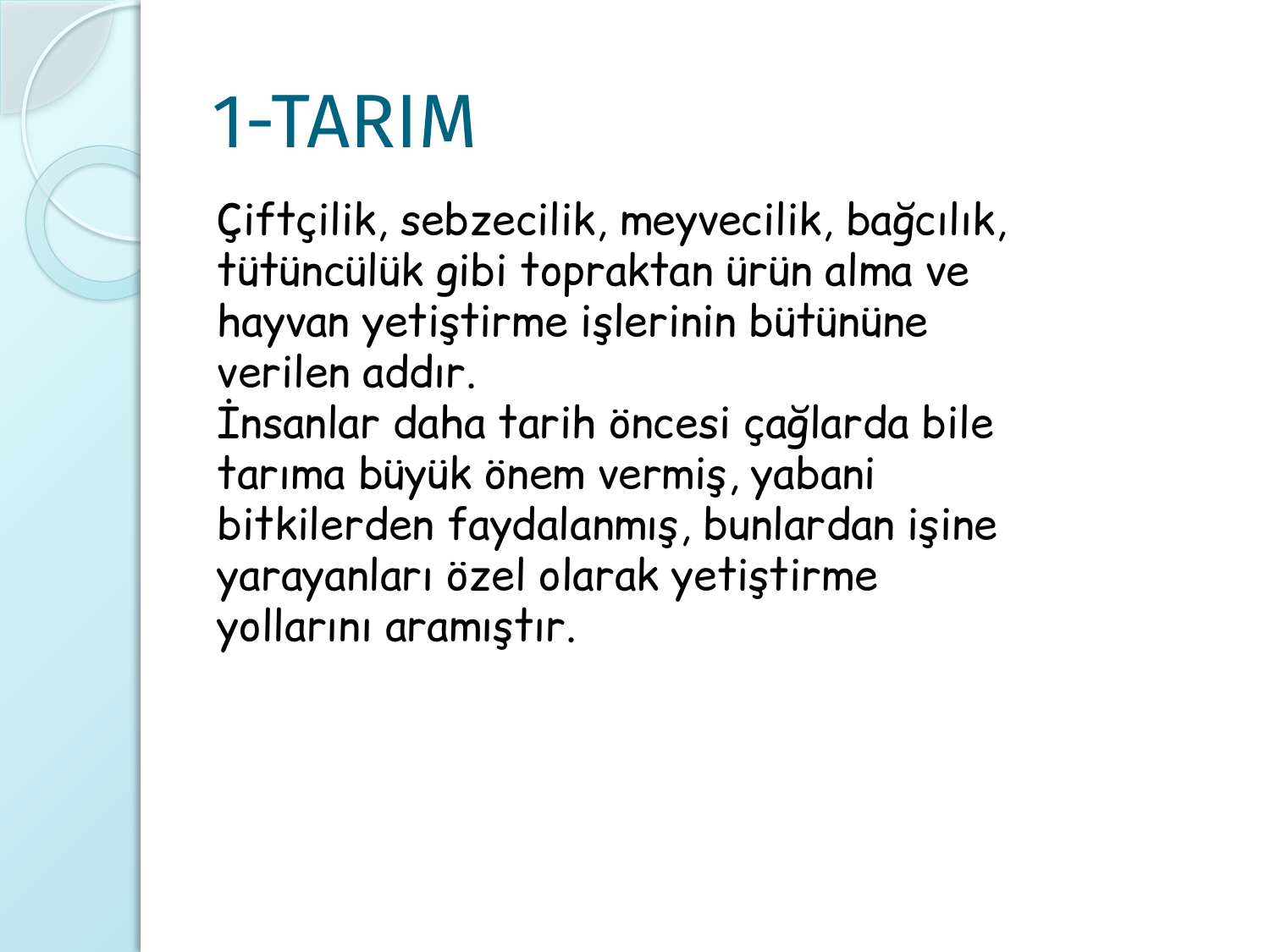

# 1-TARIM
Çiftçilik, sebzecilik, meyvecilik, bağcılık, tütüncülük gibi topraktan ürün alma ve hayvan yetiştirme işlerinin bütününe verilen addır.
İnsanlar daha tarih öncesi çağlarda bile tarıma büyük önem vermiş, yabani bitkilerden faydalanmış, bunlardan işine yarayanları özel olarak yetiştirme yollarını aramıştır.